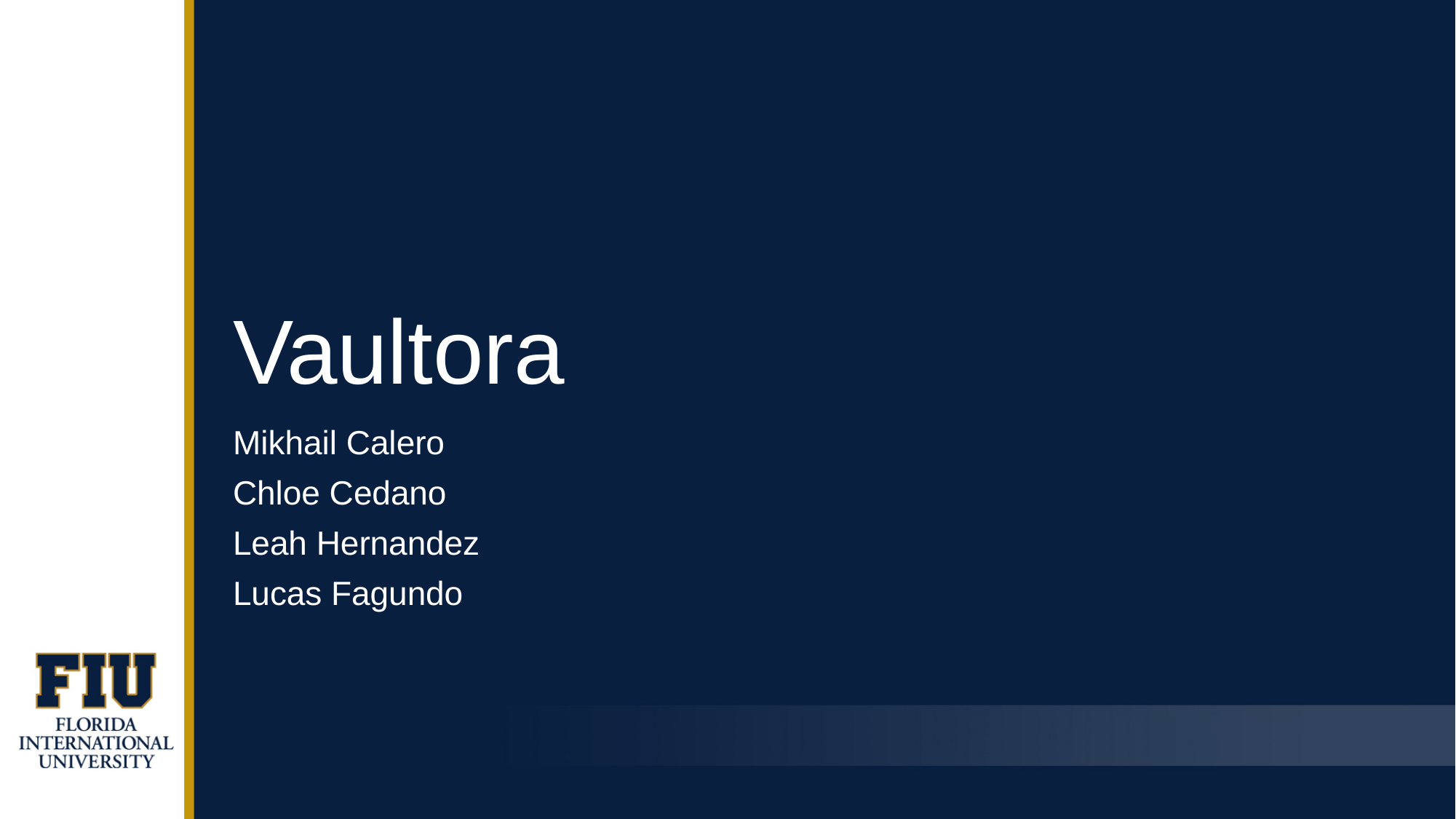

# Vaultora
Mikhail Calero
Chloe Cedano
Leah Hernandez
Lucas Fagundo